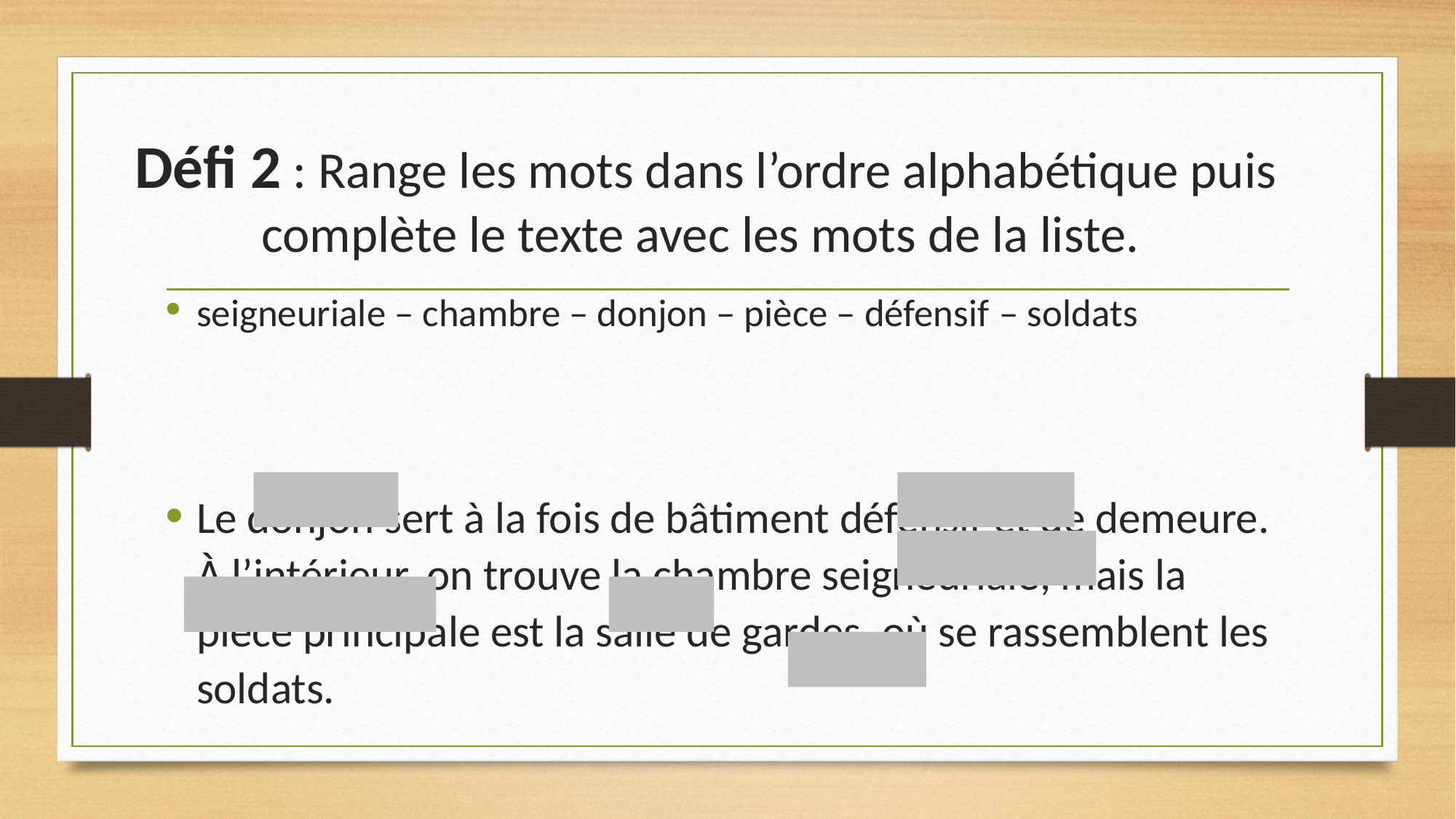

# Défi 2 : Range les mots dans l’ordre alphabétique puis complète le texte avec les mots de la liste.
seigneuriale – chambre – donjon – pièce – défensif – soldats

Le donjon sert à la fois de bâtiment défensif et de demeure. À l’intérieur, on trouve la chambre seigneuriale, mais la pièce principale est la salle de gardes, où se rassemblent les soldats.